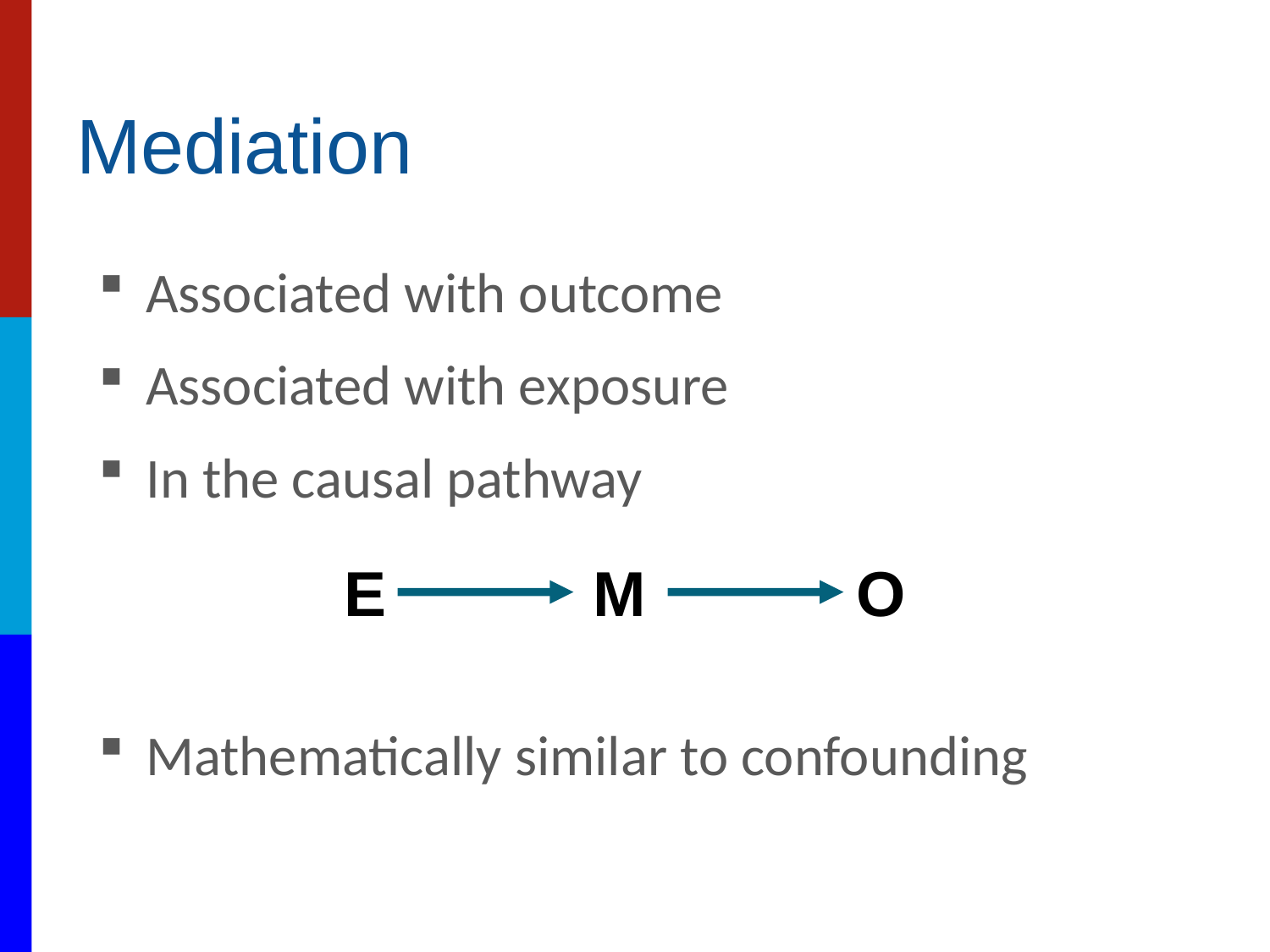

# Mediation
Associated with outcome
Associated with exposure
In the causal pathway

Mathematically similar to confounding
O
E
M